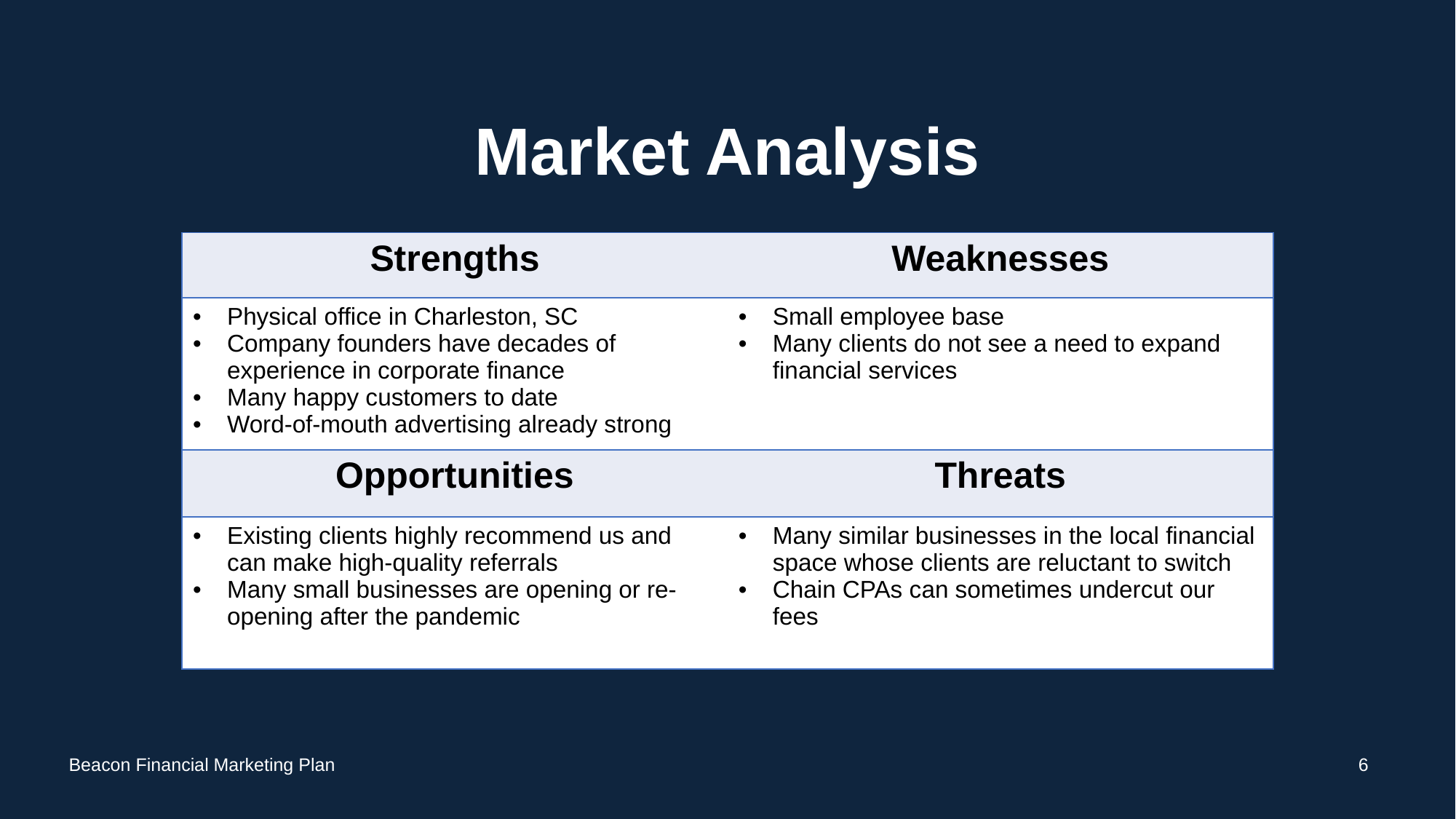

# Market Analysis
| Strengths | Weaknesses |
| --- | --- |
| Physical office in Charleston, SC Company founders have decades of experience in corporate finance Many happy customers to date Word-of-mouth advertising already strong | Small employee base Many clients do not see a need to expand financial services |
| Opportunities | Threats |
| Existing clients highly recommend us and can make high-quality referrals Many small businesses are opening or re-opening after the pandemic | Many similar businesses in the local financial space whose clients are reluctant to switch Chain CPAs can sometimes undercut our fees |
6
Beacon Financial Marketing Plan